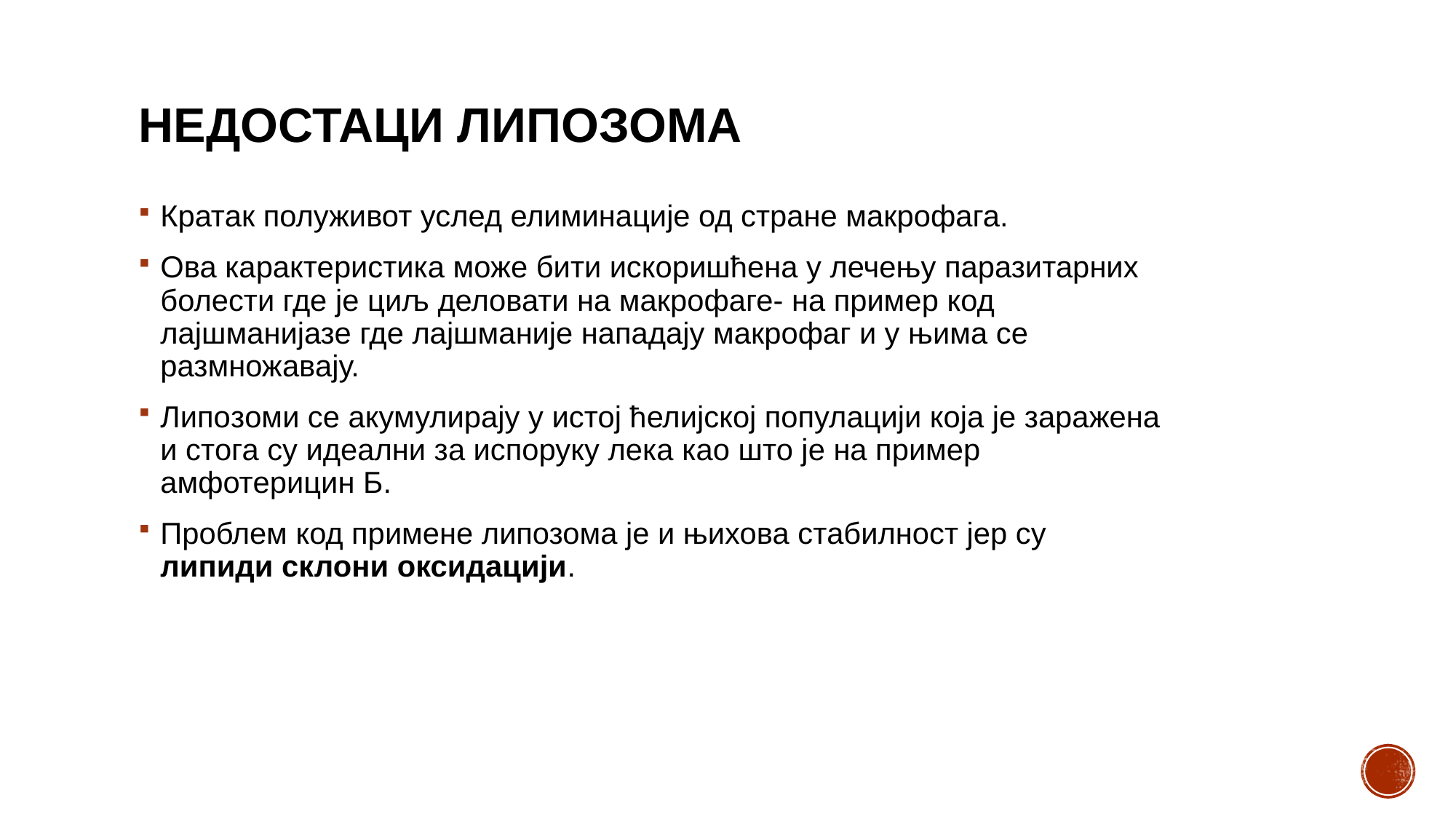

# Недостаци липозома
Кратак полуживот услед елиминације од стране макрофага.
Ова карактеристика може бити искоришћена у лечењу паразитарних болести где је циљ деловати на макрофаге- на пример код лајшманијазе где лајшманије нападају макрофаг и у њима се размножавају.
Липозоми се акумулирају у истој ћелијској популацији која је заражена и стога су идеални за испоруку лека као што је на пример амфотерицин Б.
Проблем код примене липозома је и њихова стабилност јер су липиди склони оксидацији.